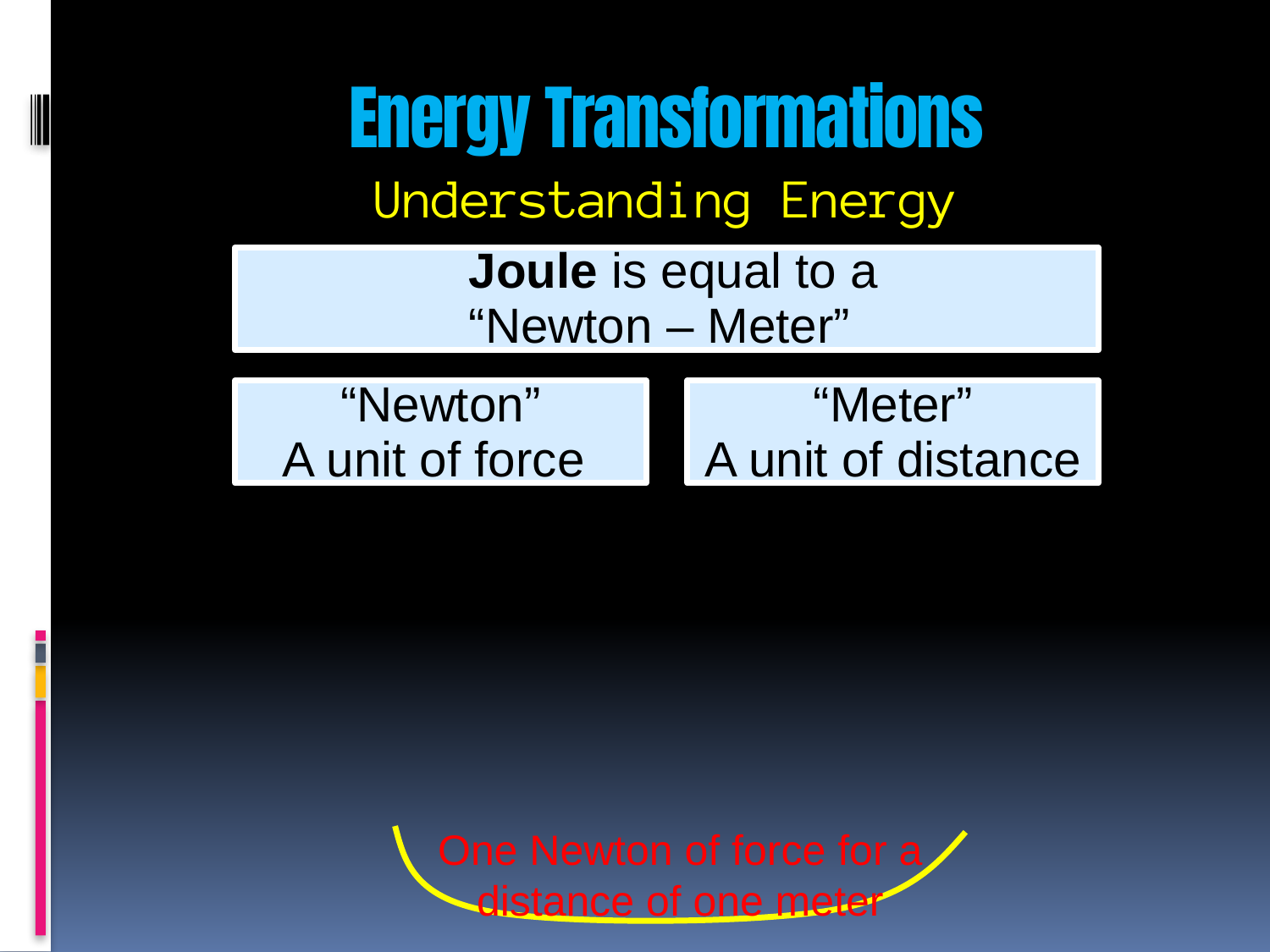

# Energy Transformations Understanding Energy
 Joule is equal to a
“Newton – Meter”
“Newton”
A unit of force
“Meter”
A unit of distance
One Newton of force for a distance of one meter